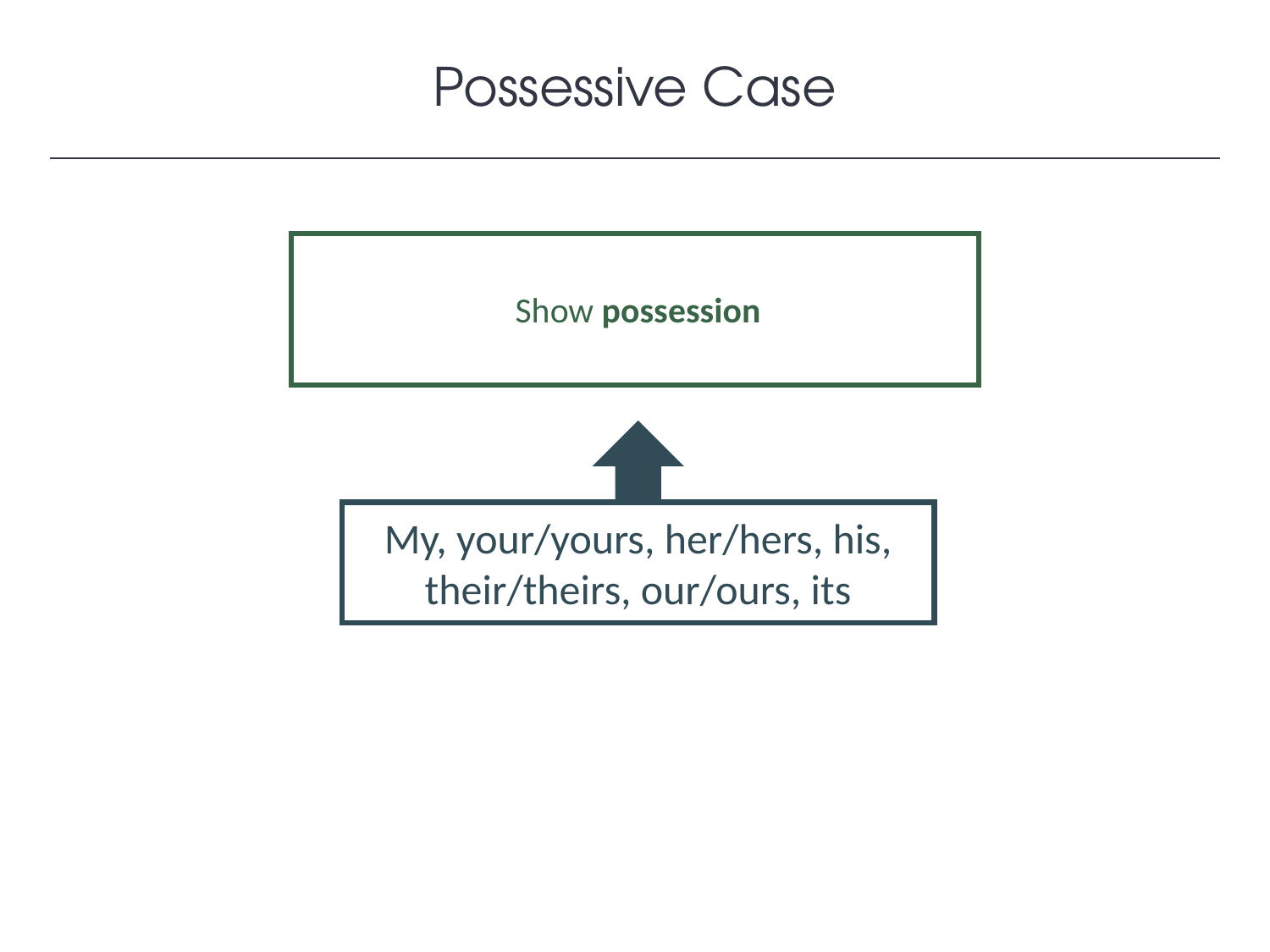

Possessive Case
HAWKES LEARNING

Show possession

My, your/yours, her/hers, his, their/theirs, our/ours, its